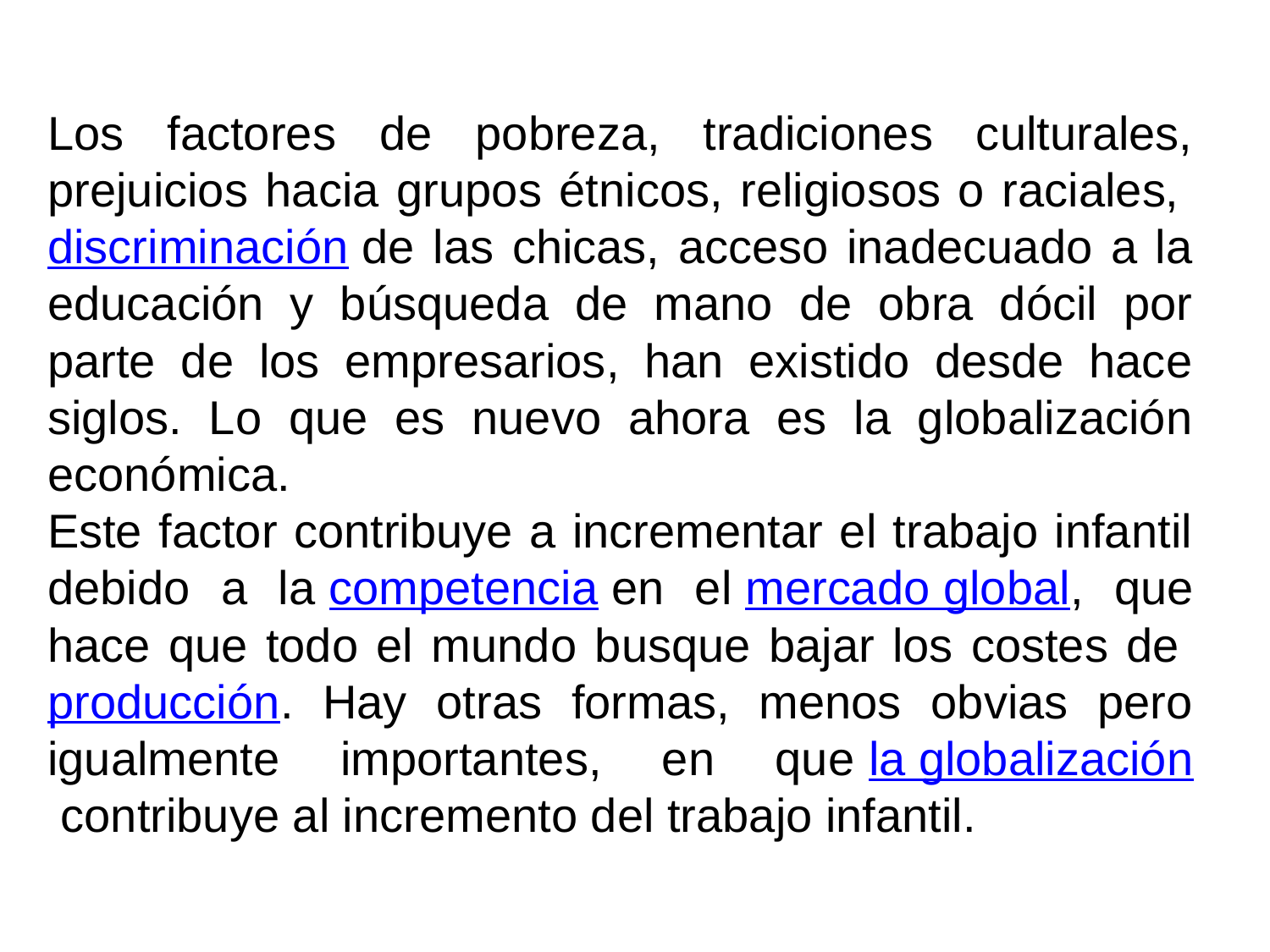

Los factores de pobreza, tradiciones culturales, prejuicios hacia grupos étnicos, religiosos o raciales, discriminación de las chicas, acceso inadecuado a la educación y búsqueda de mano de obra dócil por parte de los empresarios, han existido desde hace siglos. Lo que es nuevo ahora es la globalización económica.
Este factor contribuye a incrementar el trabajo infantil debido a la competencia en el mercado global, que hace que todo el mundo busque bajar los costes de producción. Hay otras formas, menos obvias pero igualmente importantes, en que la globalización contribuye al incremento del trabajo infantil.